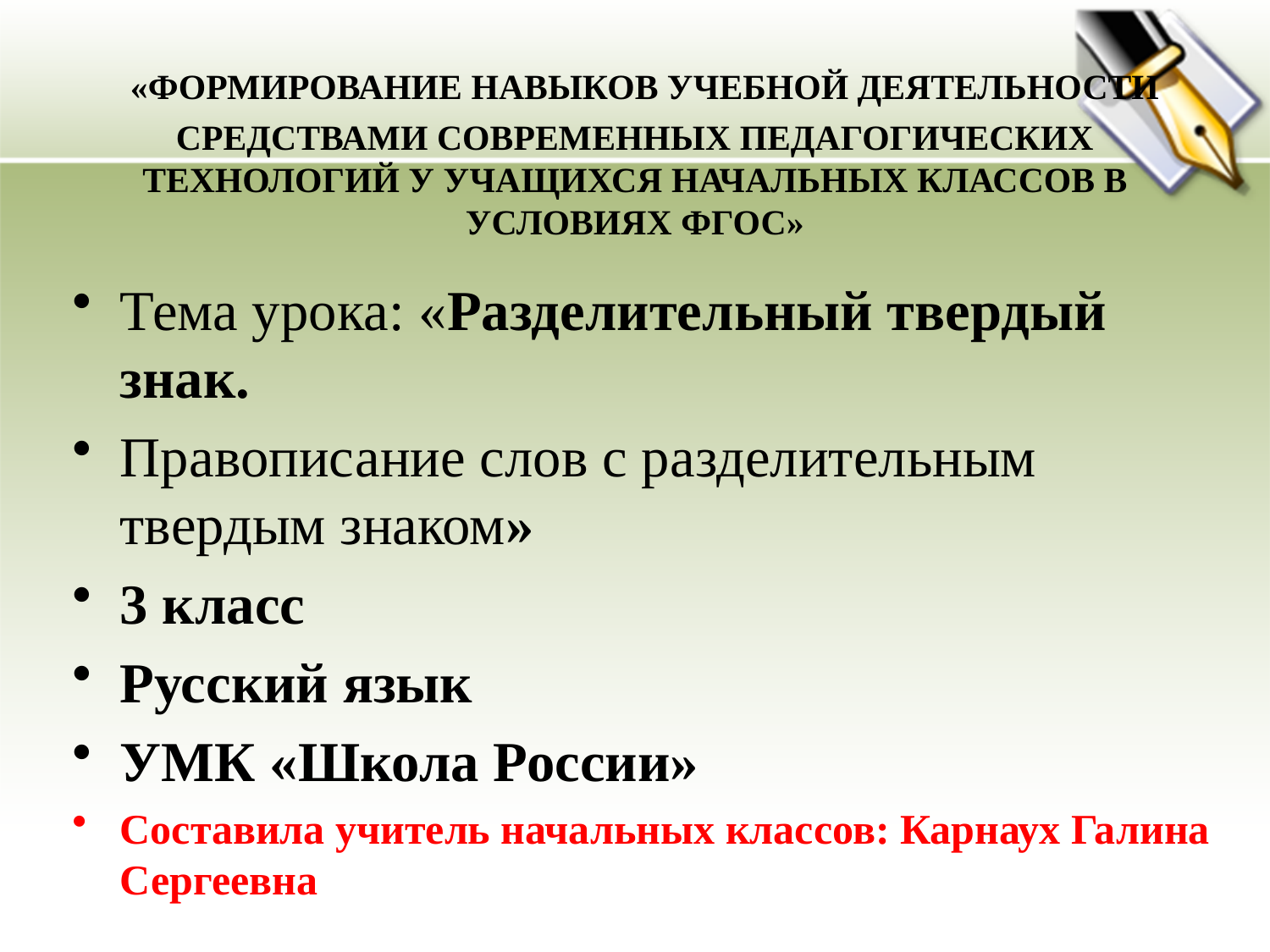

# «ФОРМИРОВАНИЕ НАВЫКОВ УЧЕБНОЙ ДЕЯТЕЛЬНОСТИ СРЕДСТВАМИ СОВРЕМЕННЫХ ПЕДАГОГИЧЕСКИХ ТЕХНОЛОГИЙ У УЧАЩИХСЯ НАЧАЛЬНЫХ КЛАССОВ В УСЛОВИЯХ ФГОС»
Тема урока: «Разделительный твердый знак.
Правописание слов с разделительным твердым знаком»
3 класс
Русский язык
УМК «Школа России»
Составила учитель начальных классов: Карнаух Галина Сергеевна